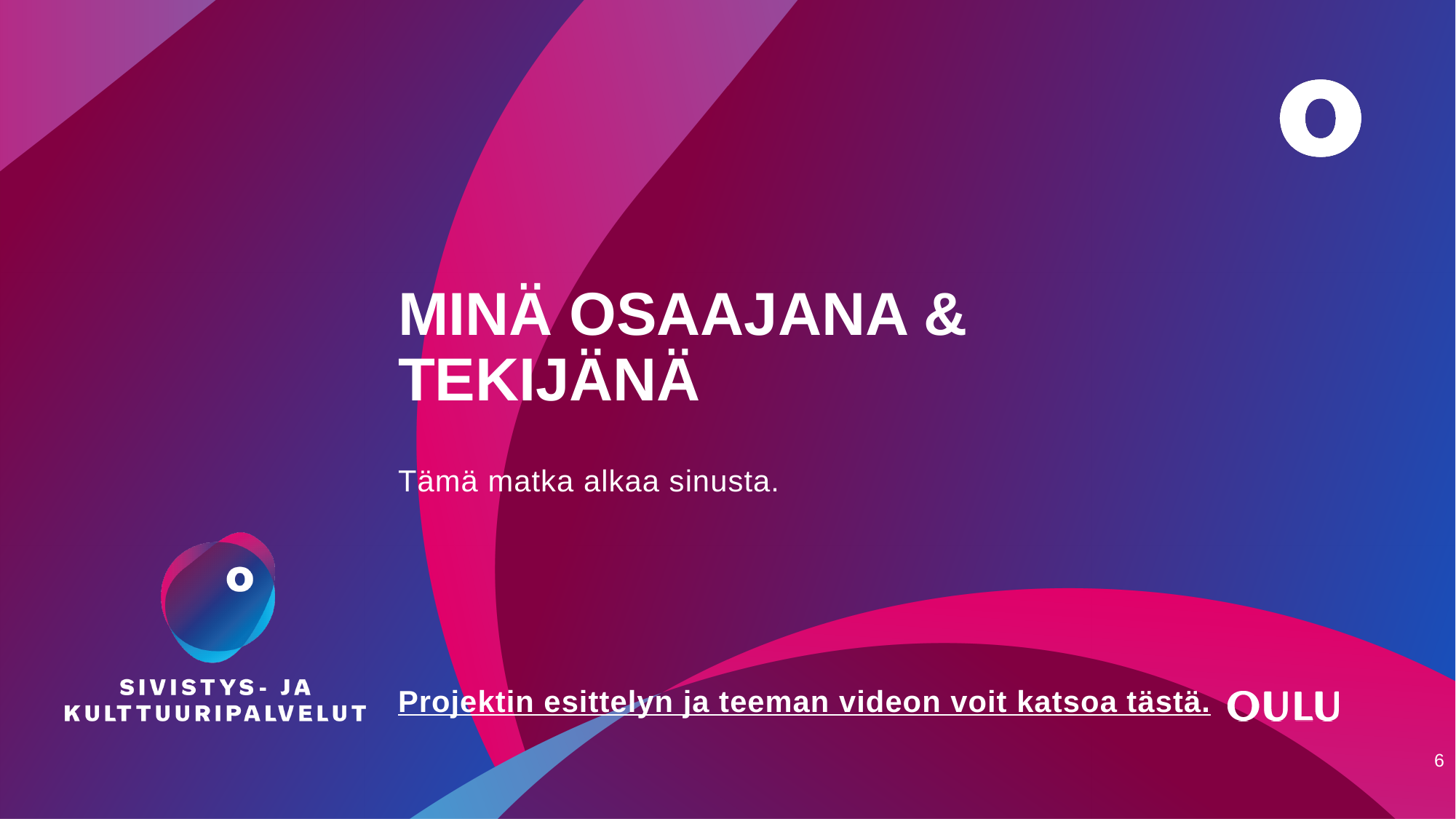

# MINÄ OSAAJANA & TEKIJÄNÄ
Tämä matka alkaa sinusta.
Projektin esittelyn ja teeman videon voit katsoa tästä.
6